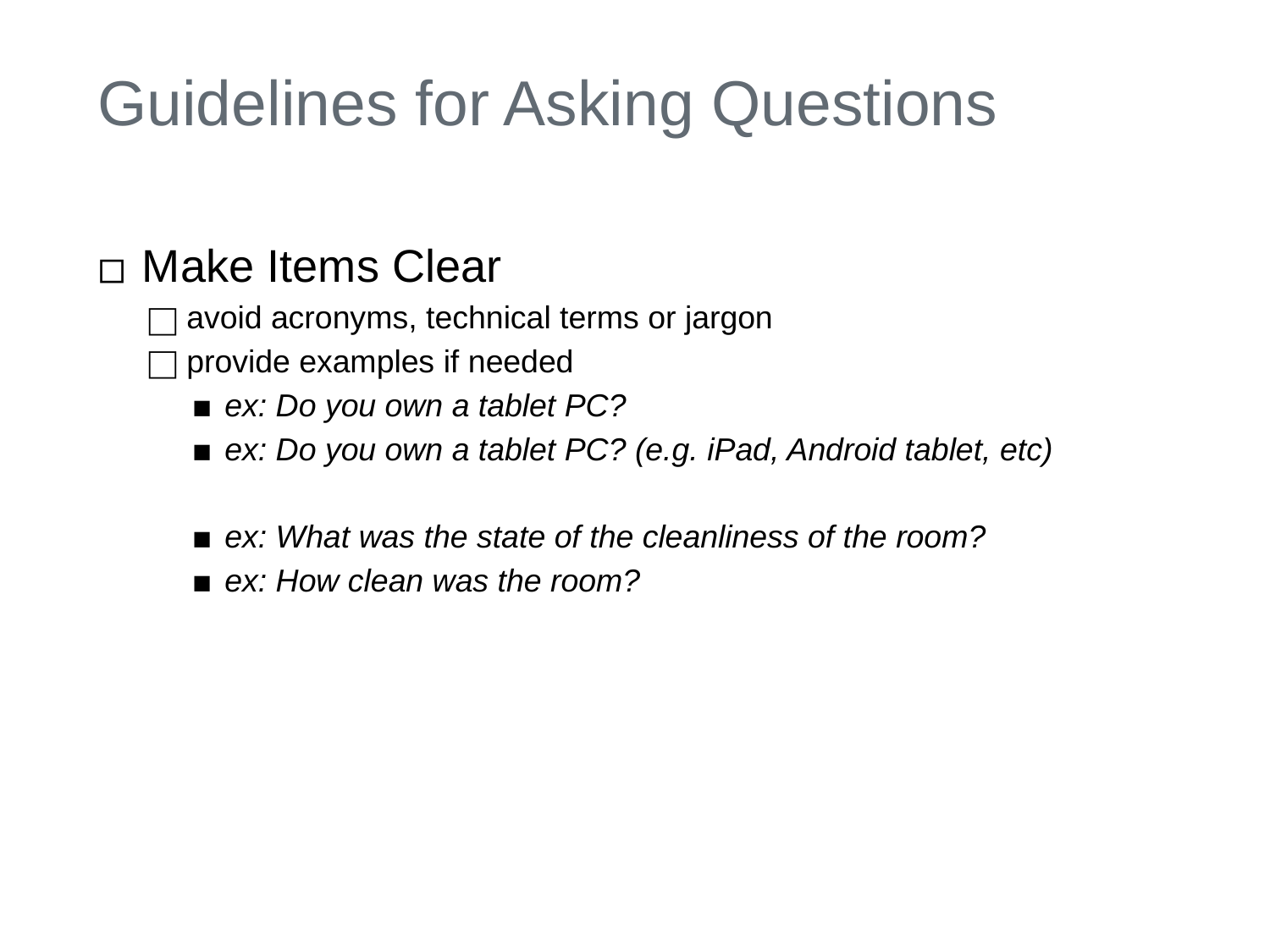

# Guidelines for Asking Questions
Make Items Clear
avoid acronyms, technical terms or jargon
provide examples if needed
ex: Do you own a tablet PC?
ex: Do you own a tablet PC? (e.g. iPad, Android tablet, etc)

ex: What was the state of the cleanliness of the room?
ex: How clean was the room?